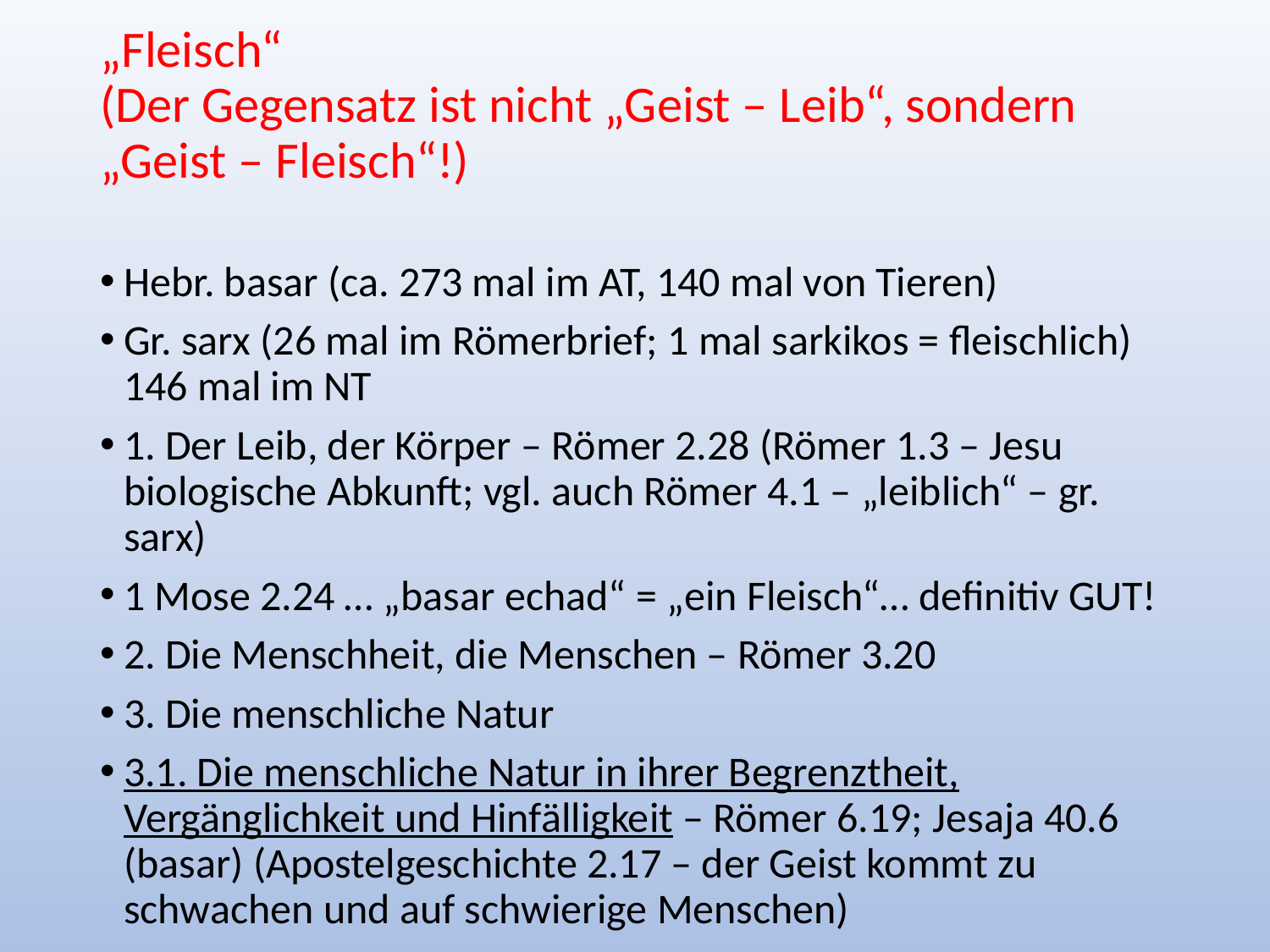

# „Fleisch“ (Der Gegensatz ist nicht „Geist – Leib“, sondern „Geist – Fleisch“!)
Hebr. basar (ca. 273 mal im AT, 140 mal von Tieren)
Gr. sarx (26 mal im Römerbrief; 1 mal sarkikos = fleischlich)
146 mal im NT
1. Der Leib, der Körper – Römer 2.28 (Römer 1.3 – Jesu biologische Abkunft; vgl. auch Römer 4.1 – „leiblich“ – gr. sarx)
1 Mose 2.24 … „basar echad“ = „ein Fleisch“… definitiv GUT!
2. Die Menschheit, die Menschen – Römer 3.20
3. Die menschliche Natur
3.1. Die menschliche Natur in ihrer Begrenztheit, Vergänglichkeit und Hinfälligkeit – Römer 6.19; Jesaja 40.6 (basar) (Apostelgeschichte 2.17 – der Geist kommt zu schwachen und auf schwierige Menschen)